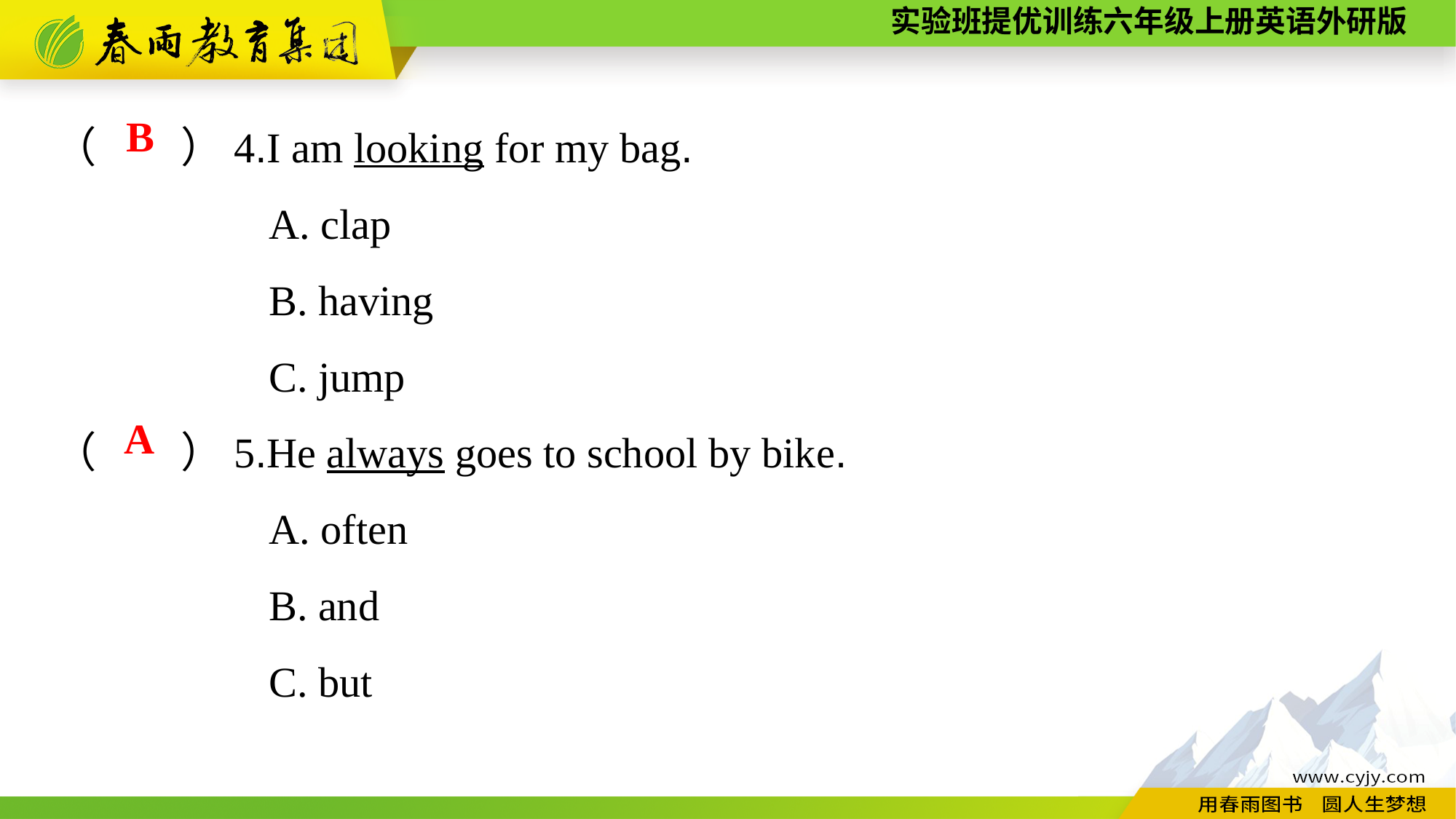

（　　）4.I am looking for my bag.
A. clap
B. having
C. jump
（　　）5.He always goes to school by bike.
A. often
B. and
C. but
B
A